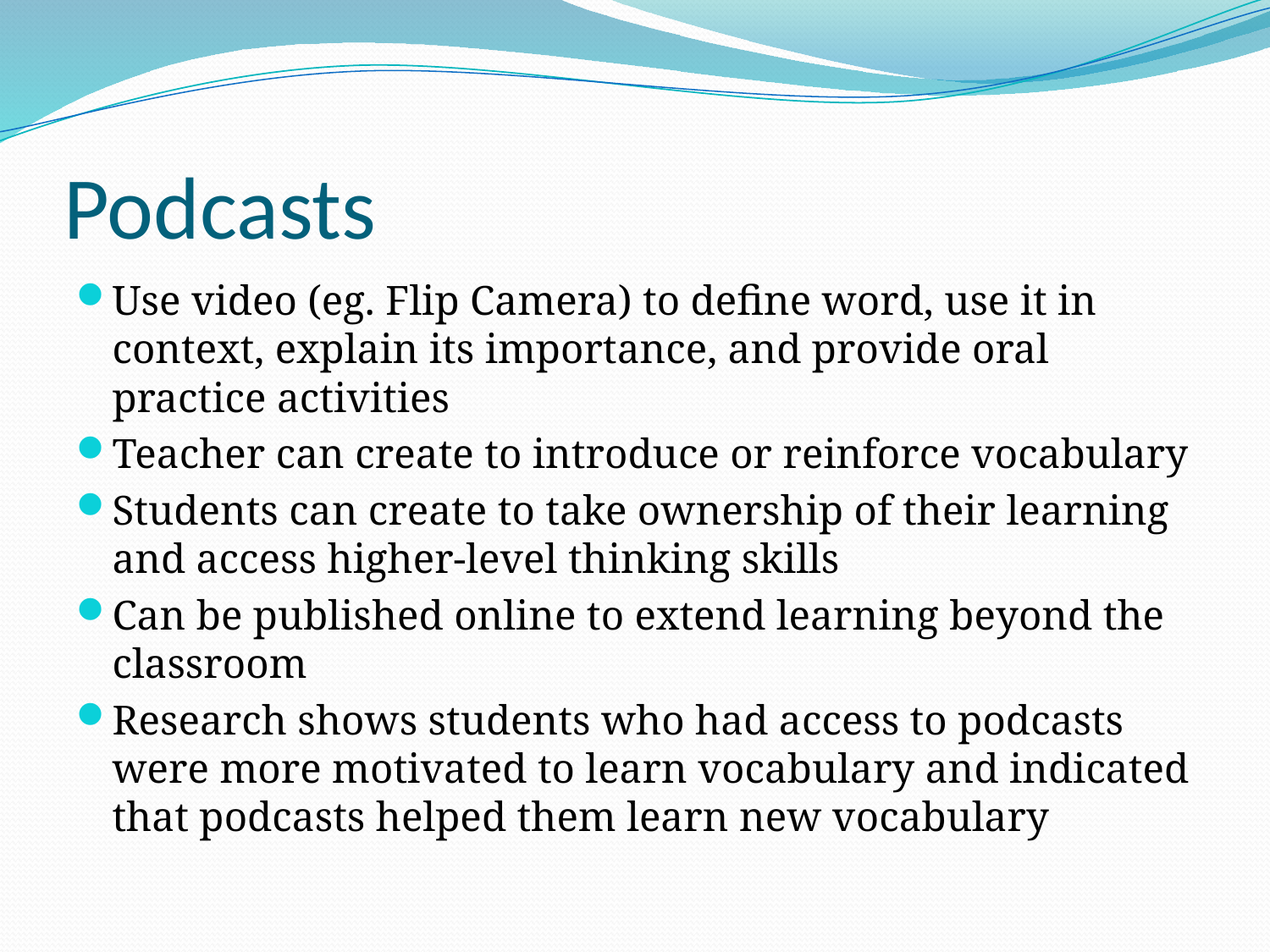

# Podcasts
Use video (eg. Flip Camera) to define word, use it in context, explain its importance, and provide oral practice activities
Teacher can create to introduce or reinforce vocabulary
Students can create to take ownership of their learning and access higher-level thinking skills
Can be published online to extend learning beyond the classroom
Research shows students who had access to podcasts were more motivated to learn vocabulary and indicated that podcasts helped them learn new vocabulary